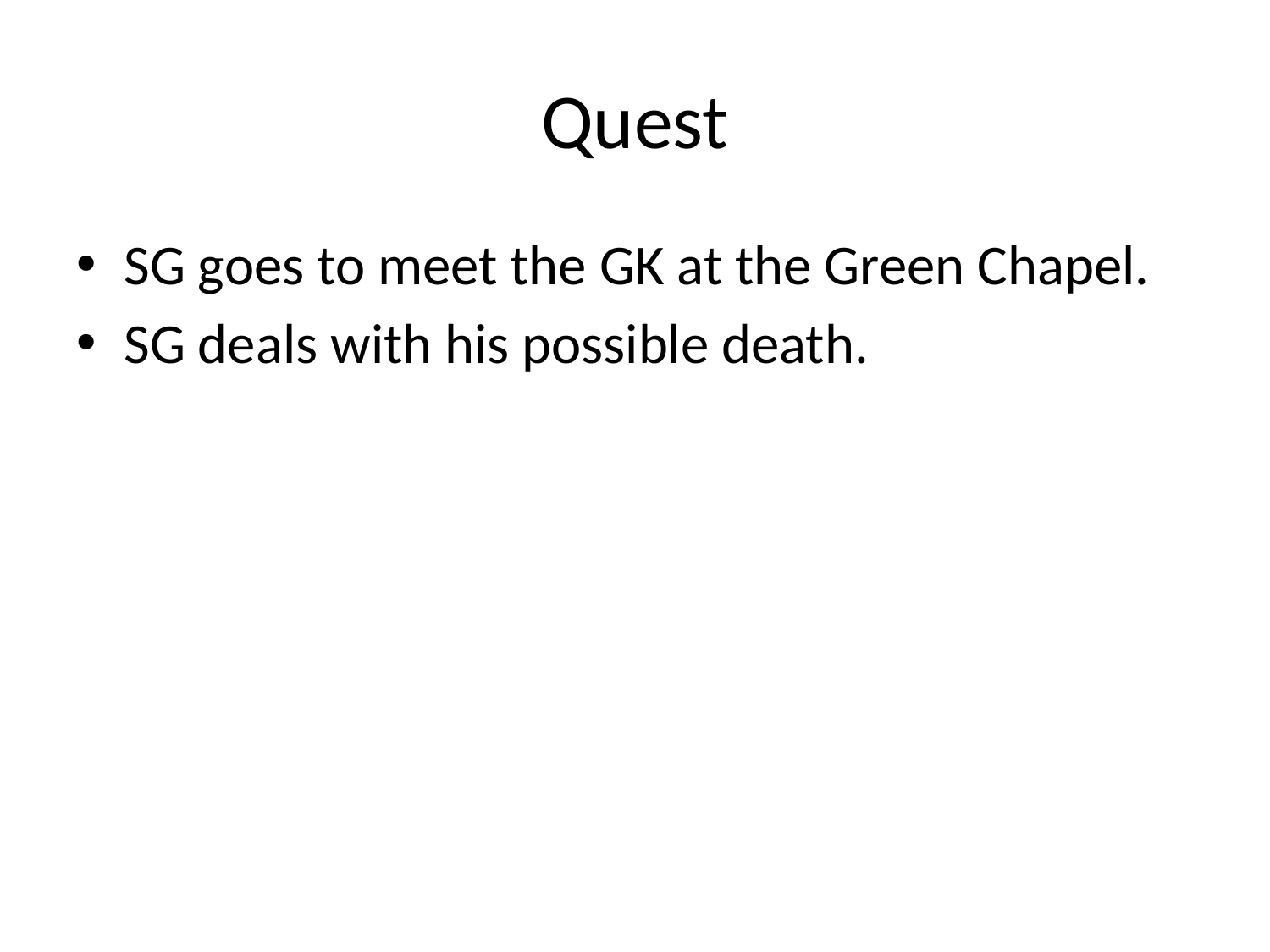

# Quest
SG goes to meet the GK at the Green Chapel.
SG deals with his possible death.